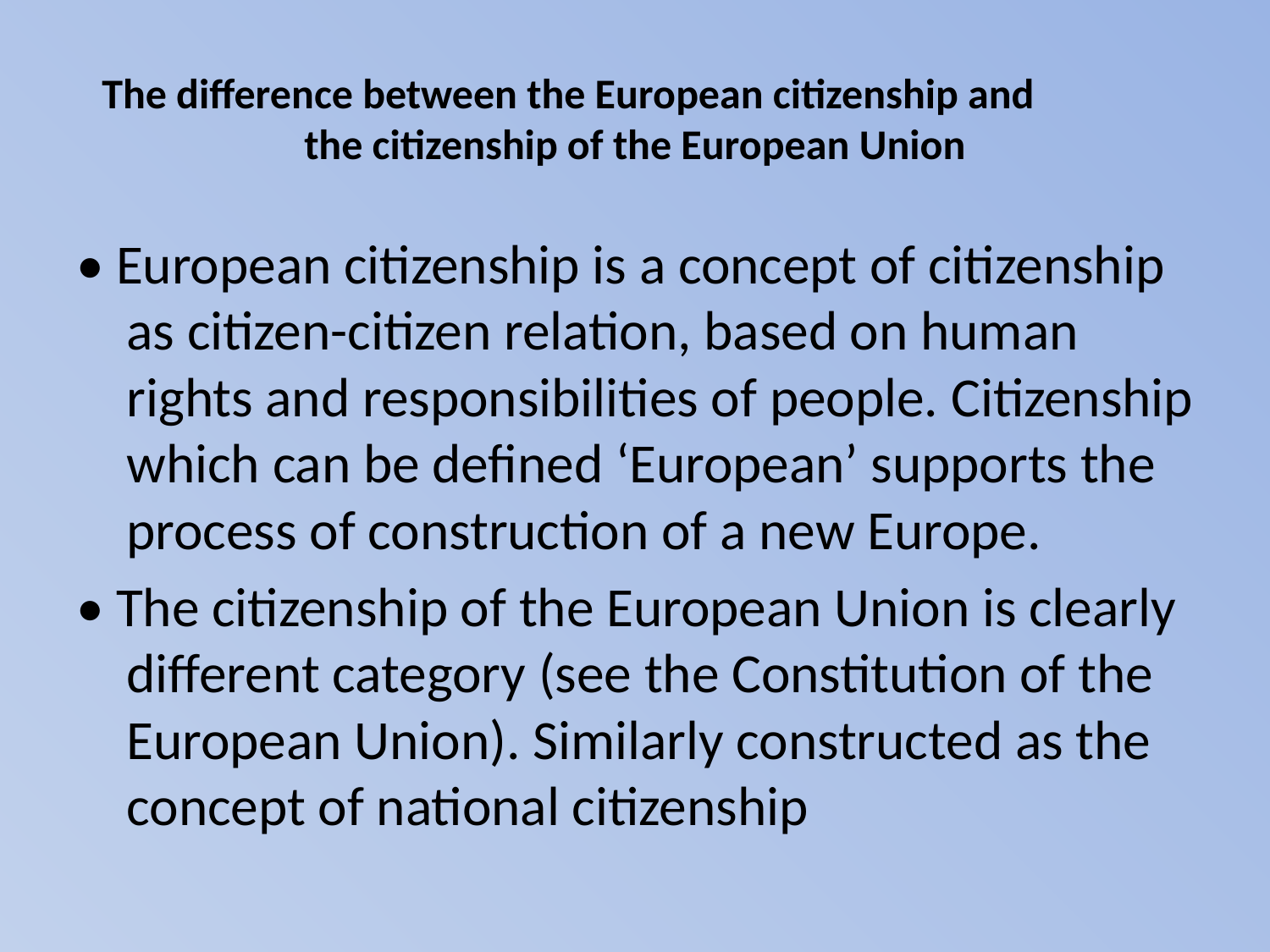

# The difference between the European citizenship and               the citizenship of the European Union
• European citizenship is a concept of citizenship as citizen-citizen relation, based on human rights and responsibilities of people. Citizenship which can be defined ‘European’ supports the process of construction of a new Europe.
• The citizenship of the European Union is clearly different category (see the Constitution of the European Union). Similarly constructed as the concept of national citizenship